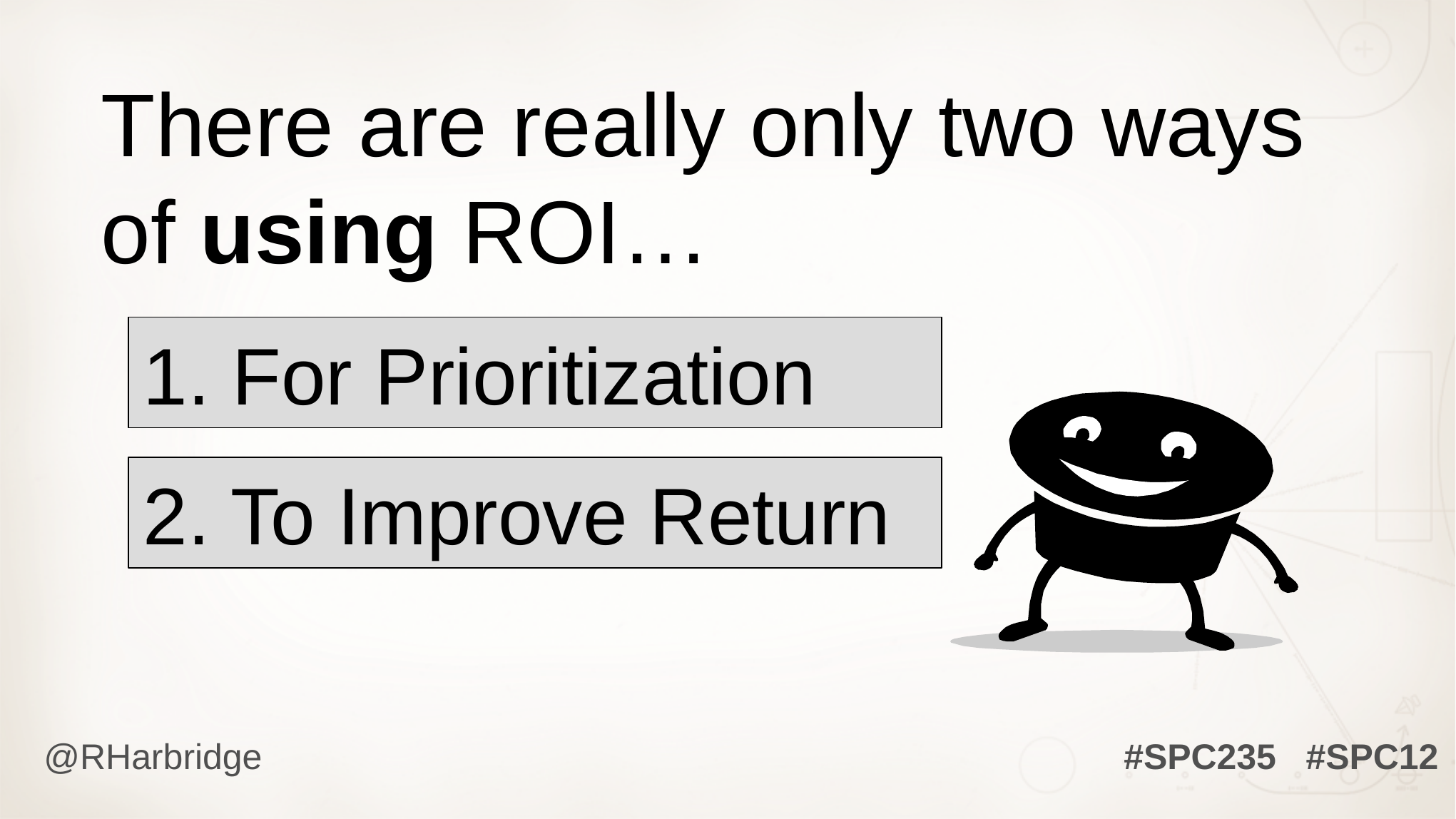

There are really only two ways
of using ROI…

1. For Prioritization
2. To Improve Return